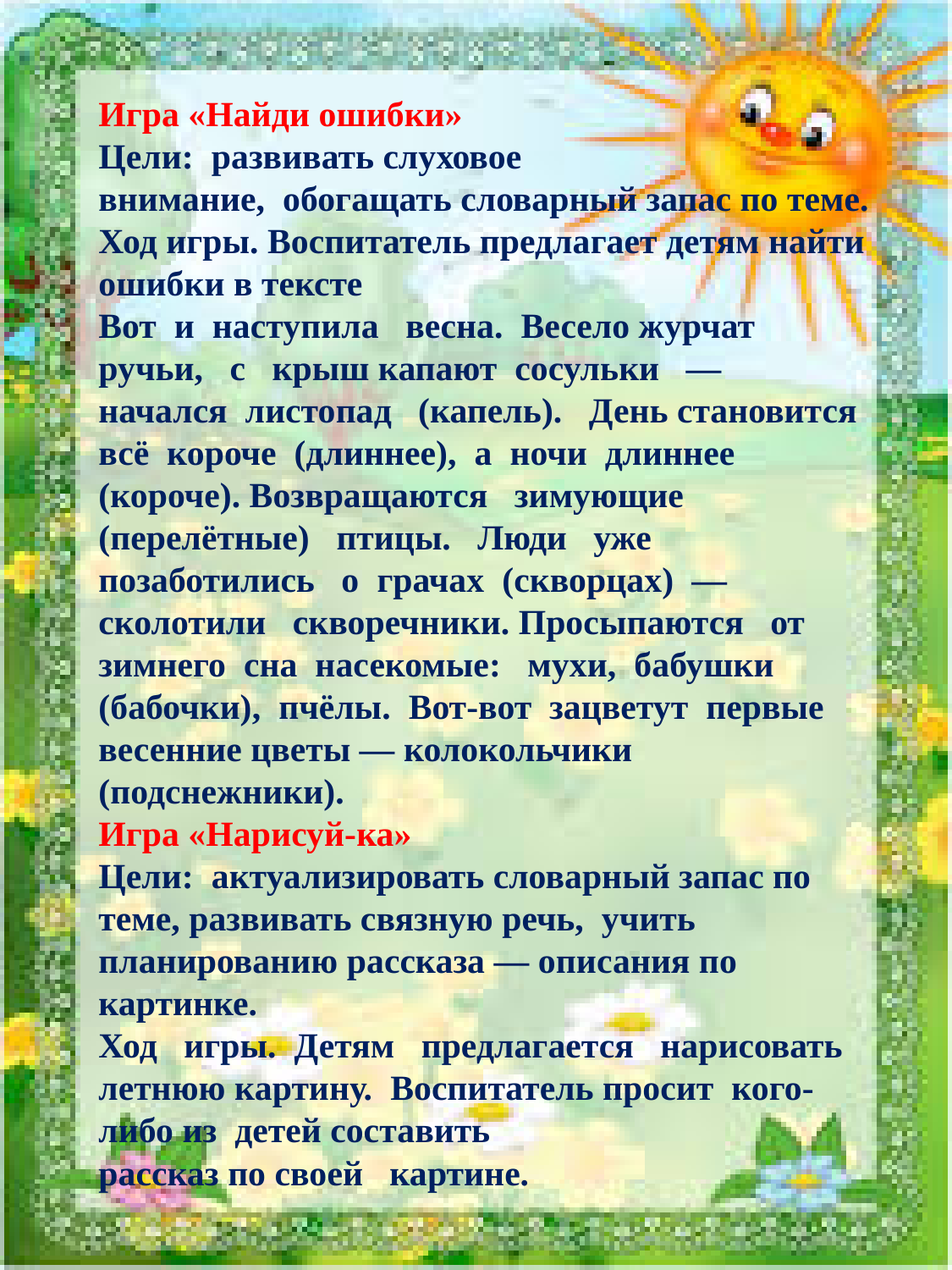

Игра «Найди ошибки»
Цели:  развивать слуховое
внимание,  обогащать словарный запас по теме.
Ход игры. Воспитатель предлагает детям найти ошибки в тексте
Вот  и  наступила   весна.  Весело журчат  ручьи,   с   крыш капают  сосульки   —   начался  листопад   (капель).   День становится всё  короче  (длиннее),  а  ночи  длиннее  (короче). Возвращаются   зимующие  (перелётные)   птицы.   Люди   уже позаботились   о  грачах  (скворцах)  —  сколотили   скворечники. Просыпаются   от   зимнего  сна  насекомые:   мухи,  бабушки (бабочки),  пчёлы.  Вот-вот  зацветут  первые весенние цветы — колокольчики (подснежники).
Игра «Нарисуй-ка»
Цели:  актуализировать словарный запас по теме, развивать связную речь,  учить планированию рассказа — описания по
картинке.
Ход   игры.  Детям   предлагается   нарисовать   летнюю картину.  Воспитатель просит  кого-либо из  детей составить
рассказ по своей   картине.